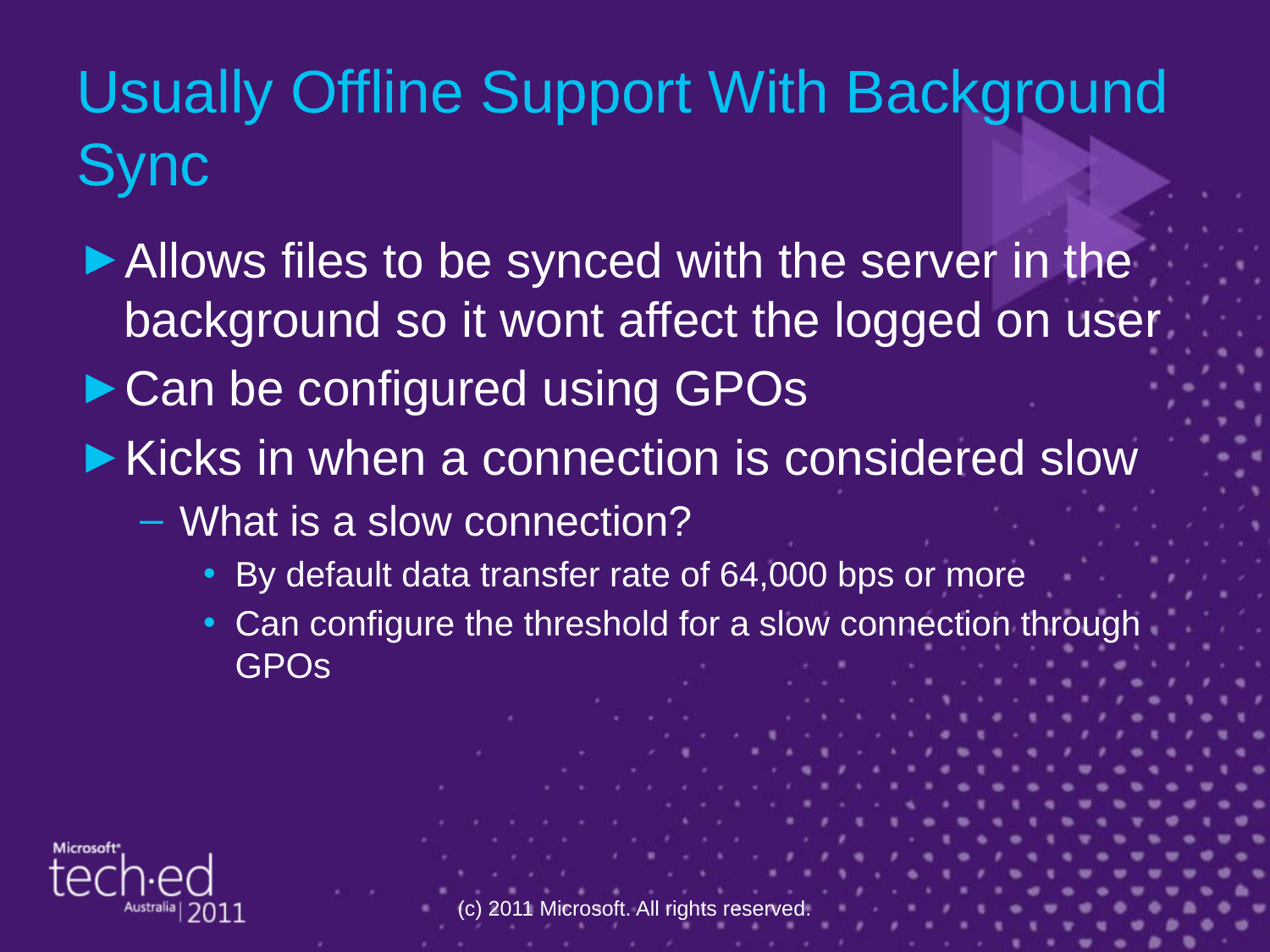

# Usually Offline Support With Background Sync
Allows files to be synced with the server in the background so it wont affect the logged on user
Can be configured using GPOs
Kicks in when a connection is considered slow
What is a slow connection?
By default data transfer rate of 64,000 bps or more
Can configure the threshold for a slow connection through GPOs
(c) 2011 Microsoft. All rights reserved.